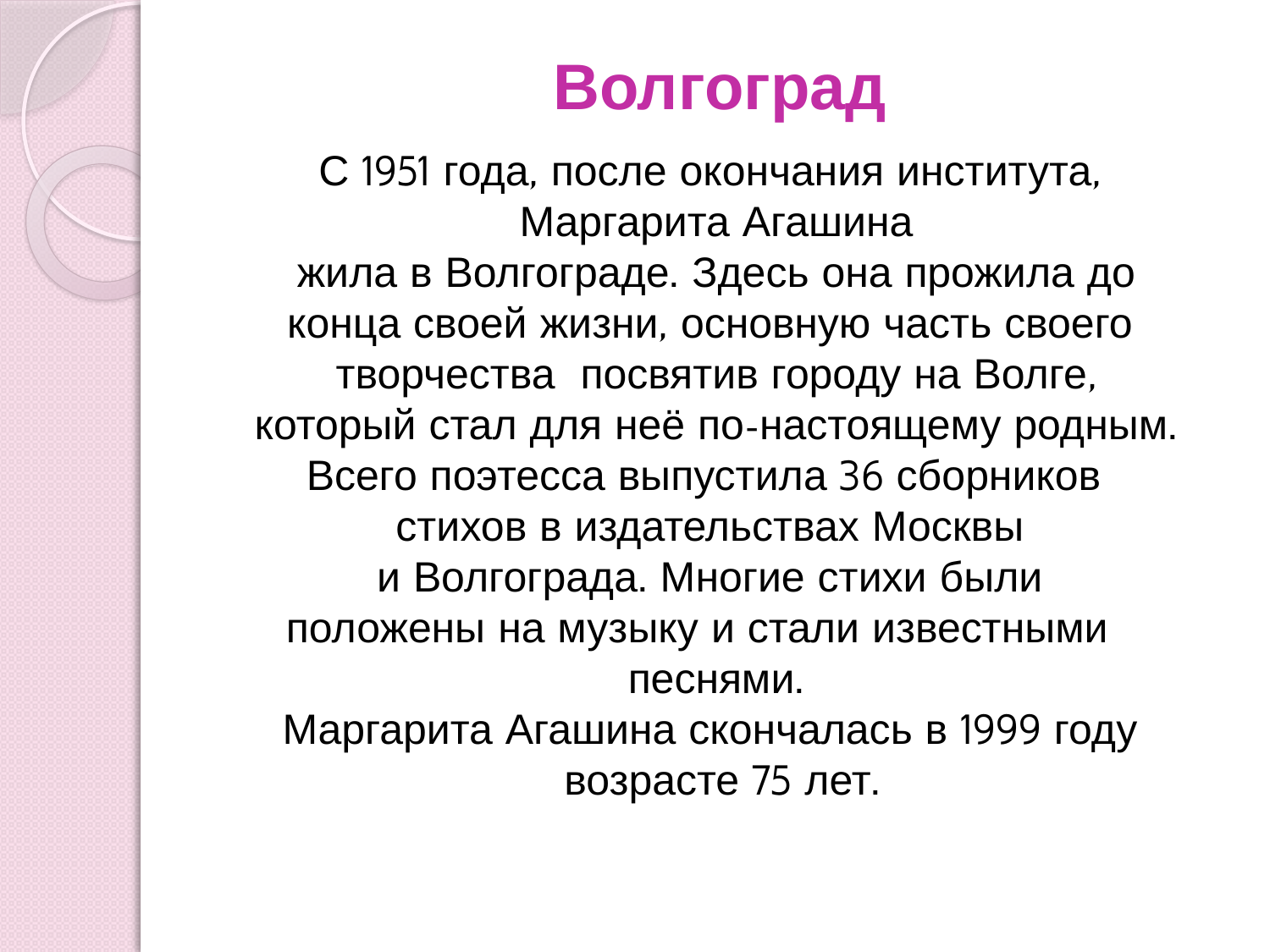

# Волгоград
С 1951 года, после окончания института,
 Маргарита Агашина
 жила в Волгограде. Здесь она прожила до конца своей жизни, основную часть своего
 творчества  посвятив городу на Волге,
 который стал для неё по-настоящему родным. Всего поэтесса выпустила 36 сборников
стихов в издательствах Москвы и Волгограда. Многие стихи были положены на музыку и стали известными
 песнями. Маргарита Агашина скончалась в 1999 году
  возрасте 75 лет.